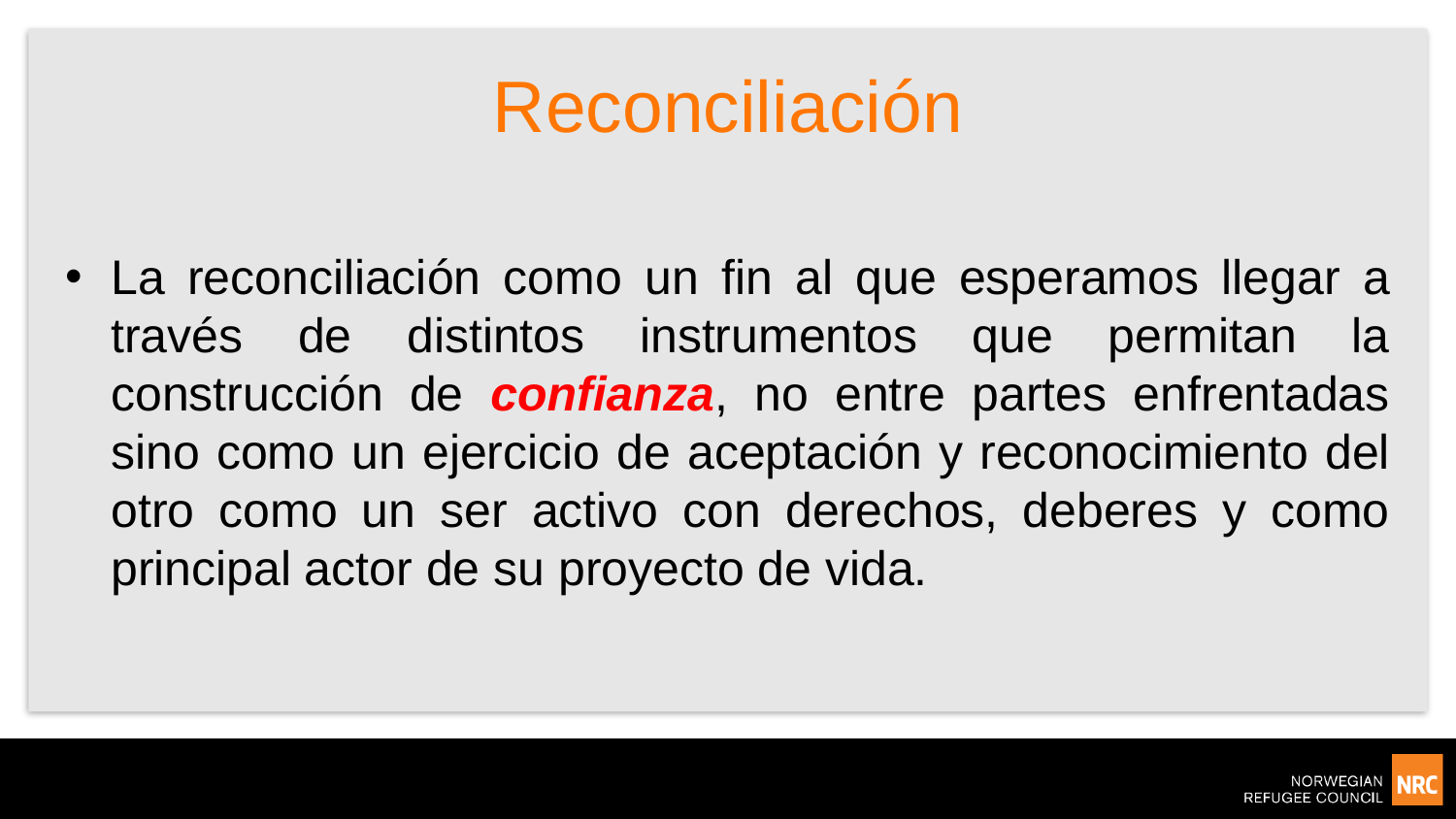

# Reconciliación
La reconciliación como un fin al que esperamos llegar a través de distintos instrumentos que permitan la construcción de confianza, no entre partes enfrentadas sino como un ejercicio de aceptación y reconocimiento del otro como un ser activo con derechos, deberes y como principal actor de su proyecto de vida.